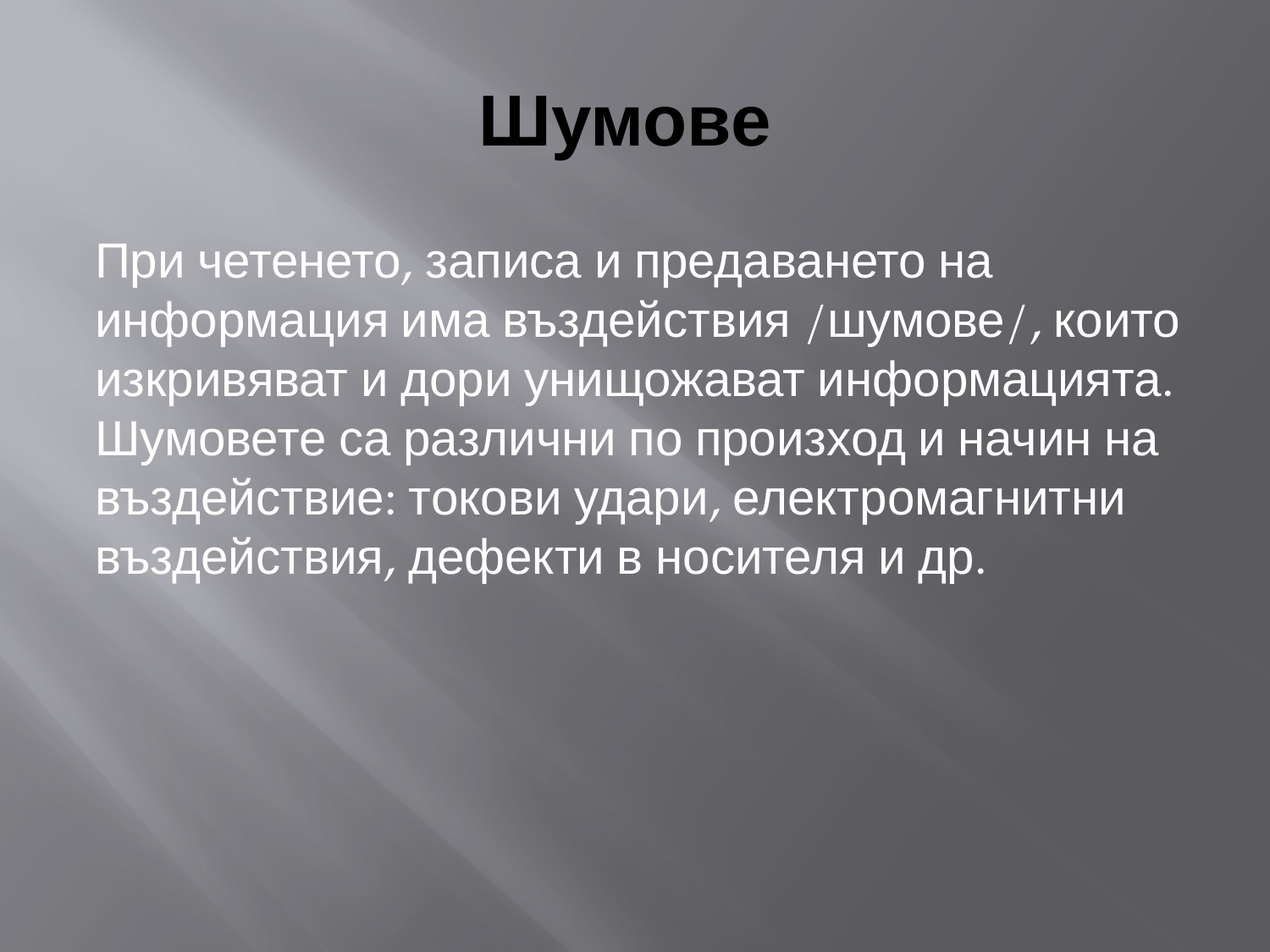

# Шумове
При четенето, записа и предаването на информация има въздействия /шумове/, които изкривяват и дори унищожават информацията. Шумовете са различни по произход и начин на въздействие: токови удари, електромагнитни въздействия, дефекти в носителя и др.